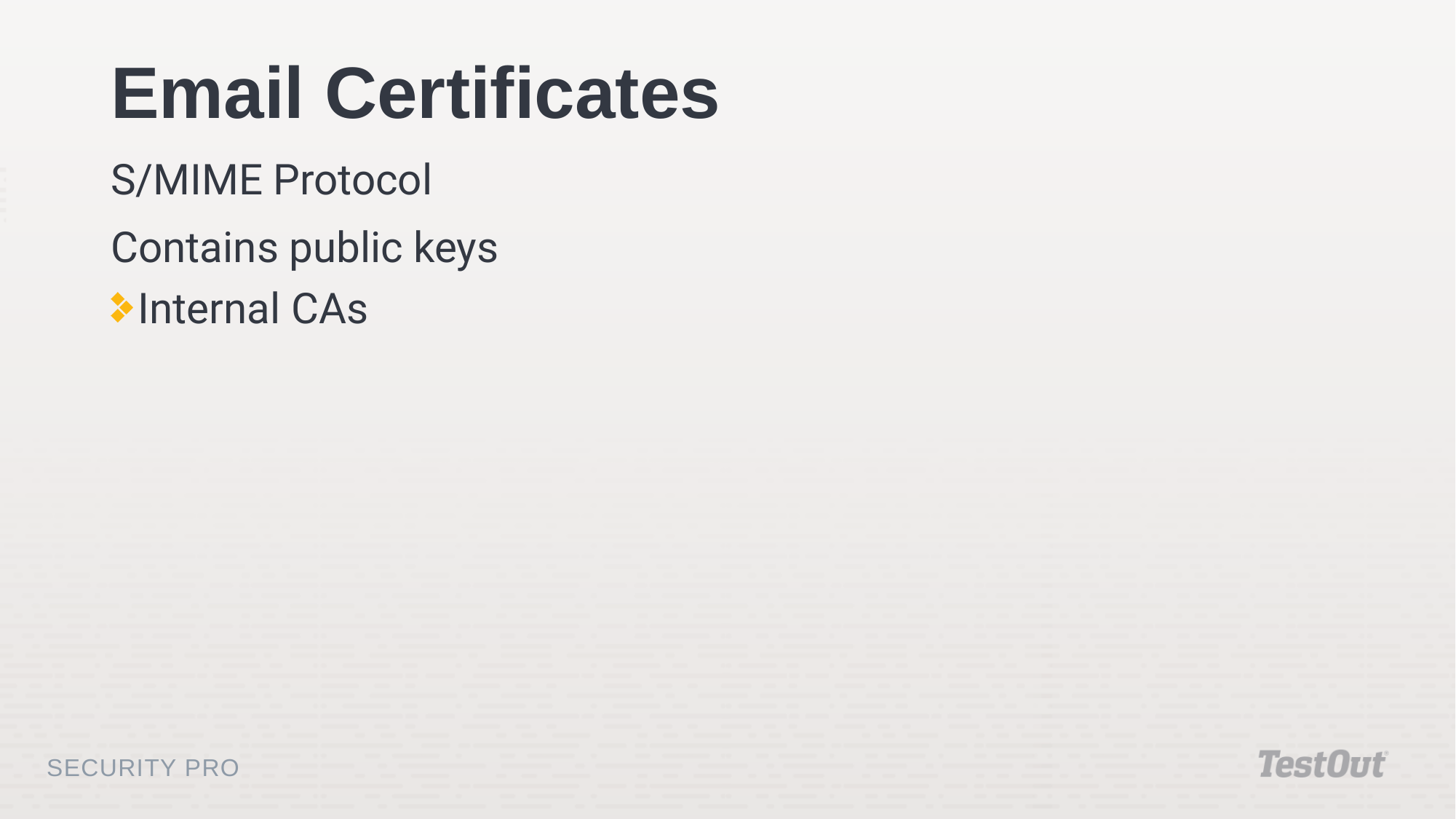

# Email Certificates
S/MIME Protocol
Contains public keys
Internal CAs
Security Pro